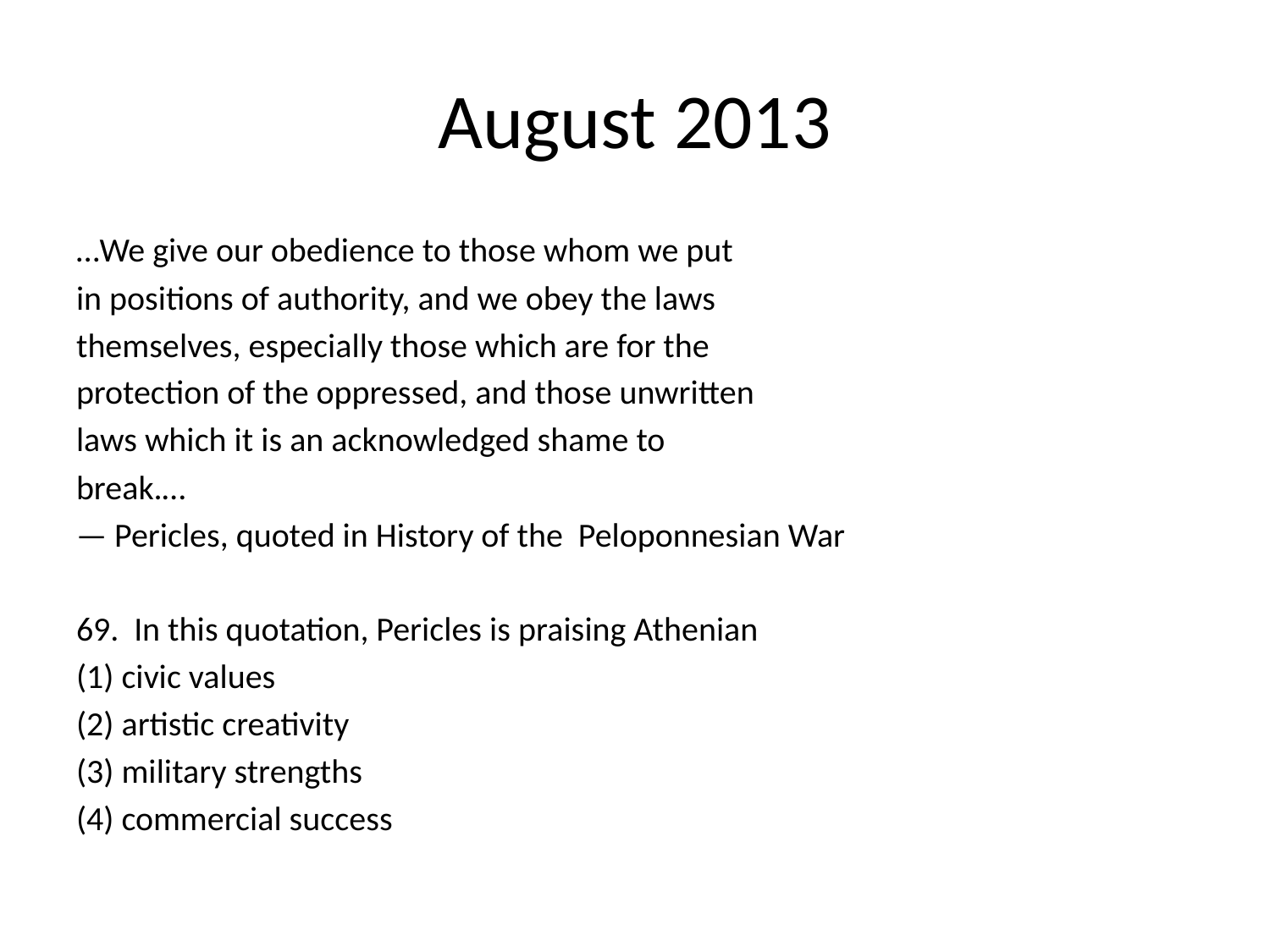

# August 2013
…We give our obedience to those whom we put
in positions of authority, and we obey the laws
themselves, especially those which are for the
protection of the oppressed, and those unwritten
laws which it is an acknowledged shame to
break.…
— Pericles, quoted in History of the  Peloponnesian War

69.  In this quotation, Pericles is praising Athenian
(1) civic values
(2) artistic creativity
(3) military strengths
(4) commercial success